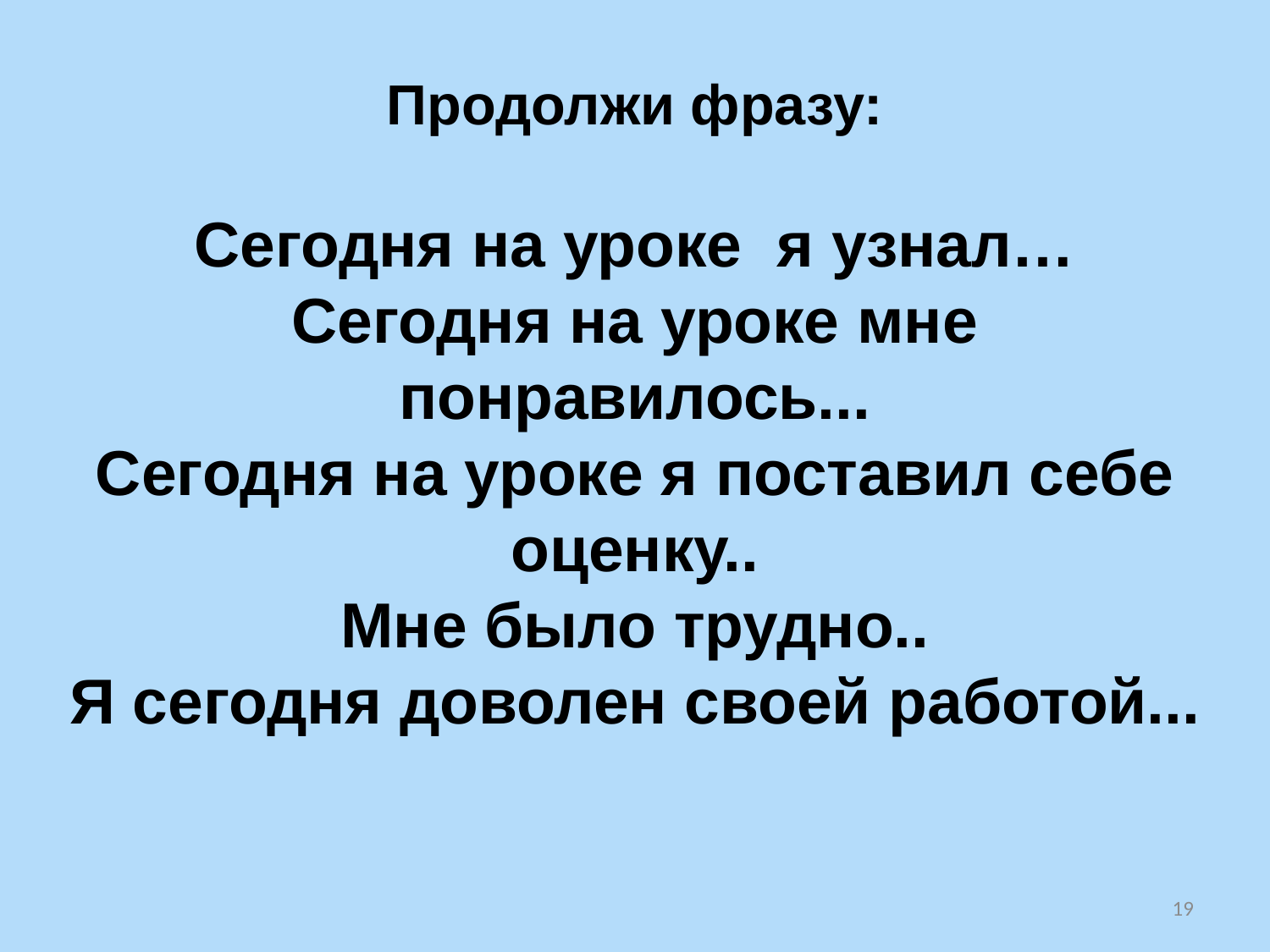

Продолжи фразу:

Сегодня на уроке  я узнал…
Сегодня на уроке мне понравилось...
Сегодня на уроке я поставил себе оценку..
Мне было трудно..
Я сегодня доволен своей работой...
19